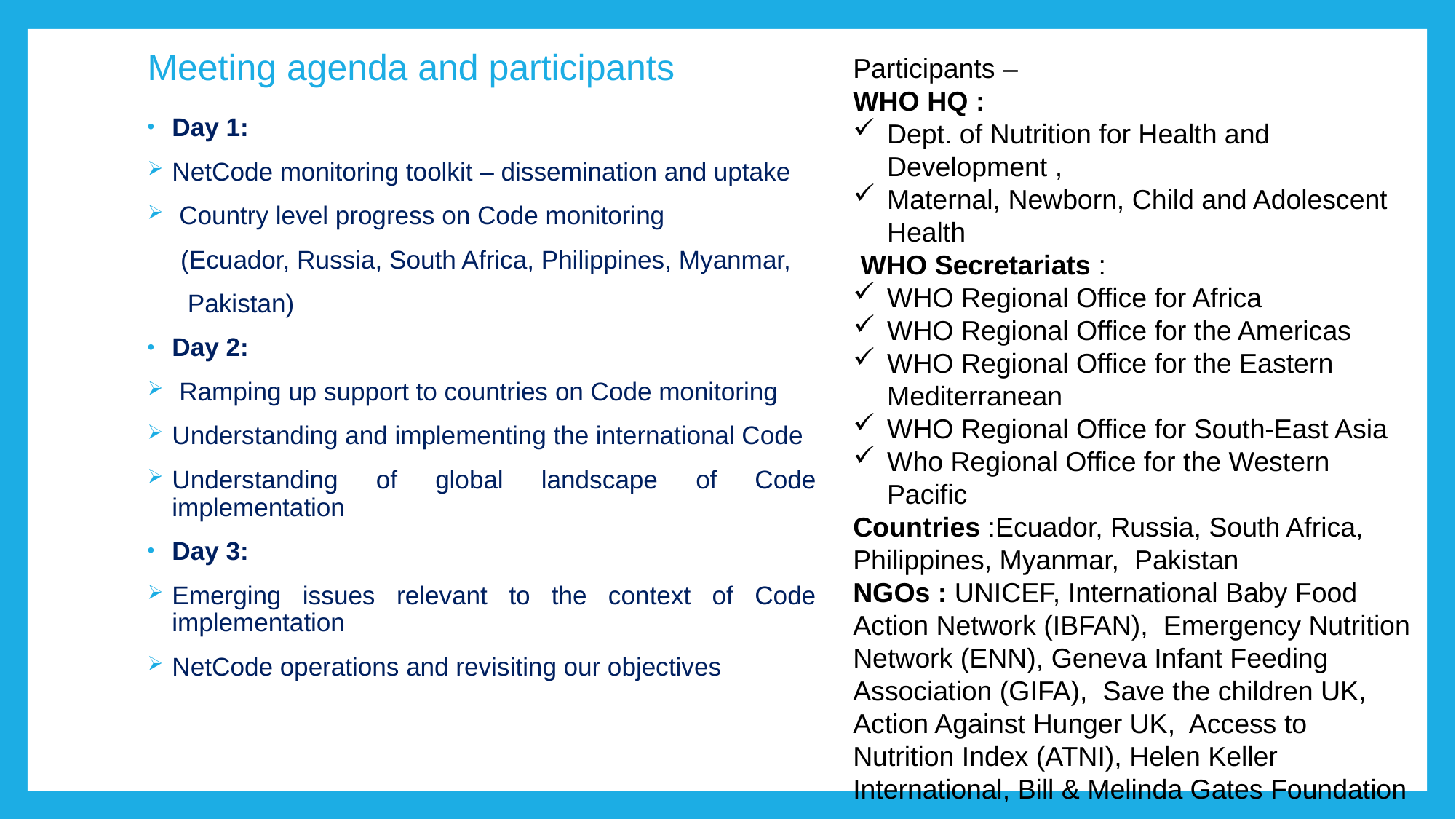

# Meeting agenda and participants
Participants –
WHO HQ :
Dept. of Nutrition for Health and Development ,
Maternal, Newborn, Child and Adolescent Health
 WHO Secretariats :
WHO Regional Office for Africa
WHO Regional Office for the Americas
WHO Regional Office for the Eastern Mediterranean
WHO Regional Office for South-East Asia
Who Regional Office for the Western Pacific
Countries :Ecuador, Russia, South Africa, Philippines, Myanmar,  Pakistan
NGOs : UNICEF, International Baby Food Action Network (IBFAN),  Emergency Nutrition Network (ENN), Geneva Infant Feeding Association (GIFA),  Save the children UK, Action Against Hunger UK,  Access to Nutrition Index (ATNI), Helen Keller International, Bill & Melinda Gates Foundation ,
International Lactation Consultant Association
Day 1:
NetCode monitoring toolkit – dissemination and uptake
 Country level progress on Code monitoring
    (Ecuador, Russia, South Africa, Philippines, Myanmar,
     Pakistan)
Day 2:
 Ramping up support to countries on Code monitoring
Understanding and implementing the international Code
Understanding of global landscape of Code implementation
Day 3:
Emerging issues relevant to the context of Code implementation
NetCode operations and revisiting our objectives